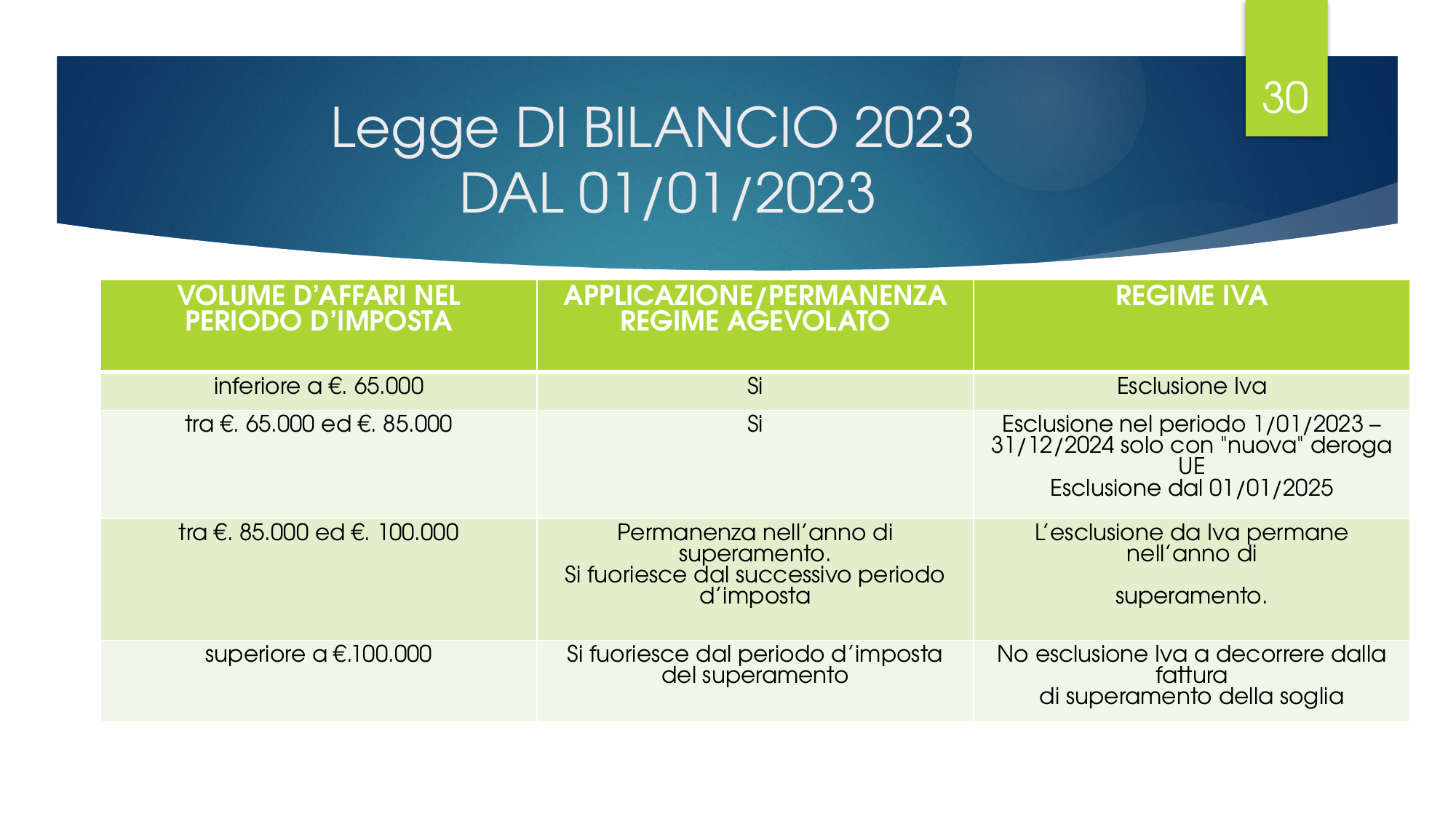

30
# Legge DI BILANCIO 2023 DAL 01/01/2023
| VOLUME D’AFFARI NEL PERIODO D’IMPOSTA | APPLICAZIONE/PERMANENZA REGIME AGEVOLATO | REGIME IVA |
| --- | --- | --- |
| inferiore a €. 65.000 | Si | Esclusione Iva |
| tra €. 65.000 ed €. 85.000 | Si | Esclusione nel periodo 1/01/2023 – 31/12/2024 solo con "nuova" deroga UE Esclusione dal 01/01/2025 |
| tra €. 85.000 ed €. 100.000 | Permanenza nell’anno di superamento. Si fuoriesce dal successivo periodo d’imposta | L’esclusione da Iva permane nell’anno di superamento. |
| superiore a €.100.000 | Si fuoriesce dal periodo d’imposta del superamento | No esclusione Iva a decorrere dalla fattura di superamento della soglia |